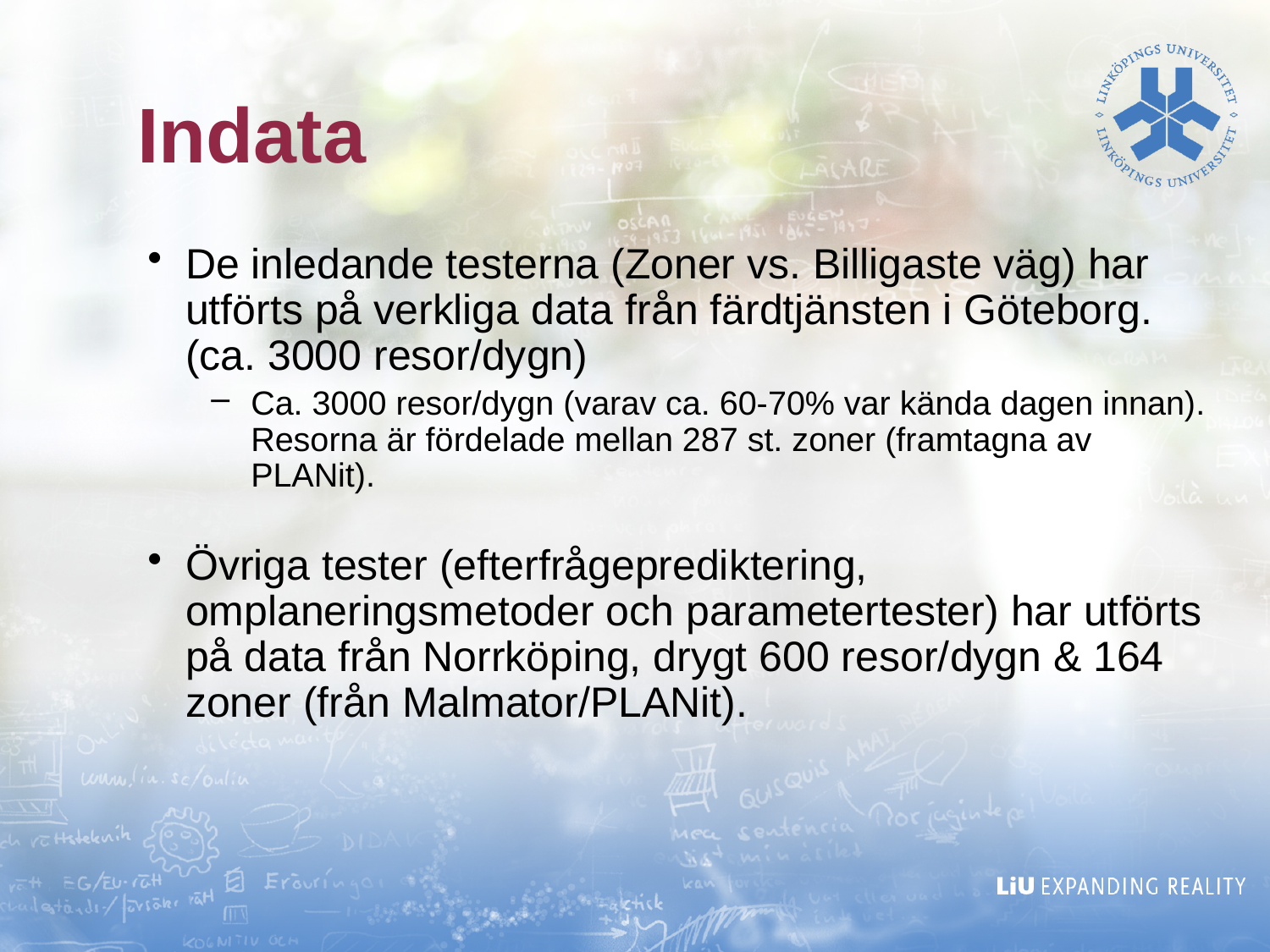

Indata
De inledande testerna (Zoner vs. Billigaste väg) har utförts på verkliga data från färdtjänsten i Göteborg. (ca. 3000 resor/dygn)
Ca. 3000 resor/dygn (varav ca. 60-70% var kända dagen innan). Resorna är fördelade mellan 287 st. zoner (framtagna av PLANit).

Övriga tester (efterfrågeprediktering, omplaneringsmetoder och parametertester) har utförts på data från Norrköping, drygt 600 resor/dygn & 164 zoner (från Malmator/PLANit).